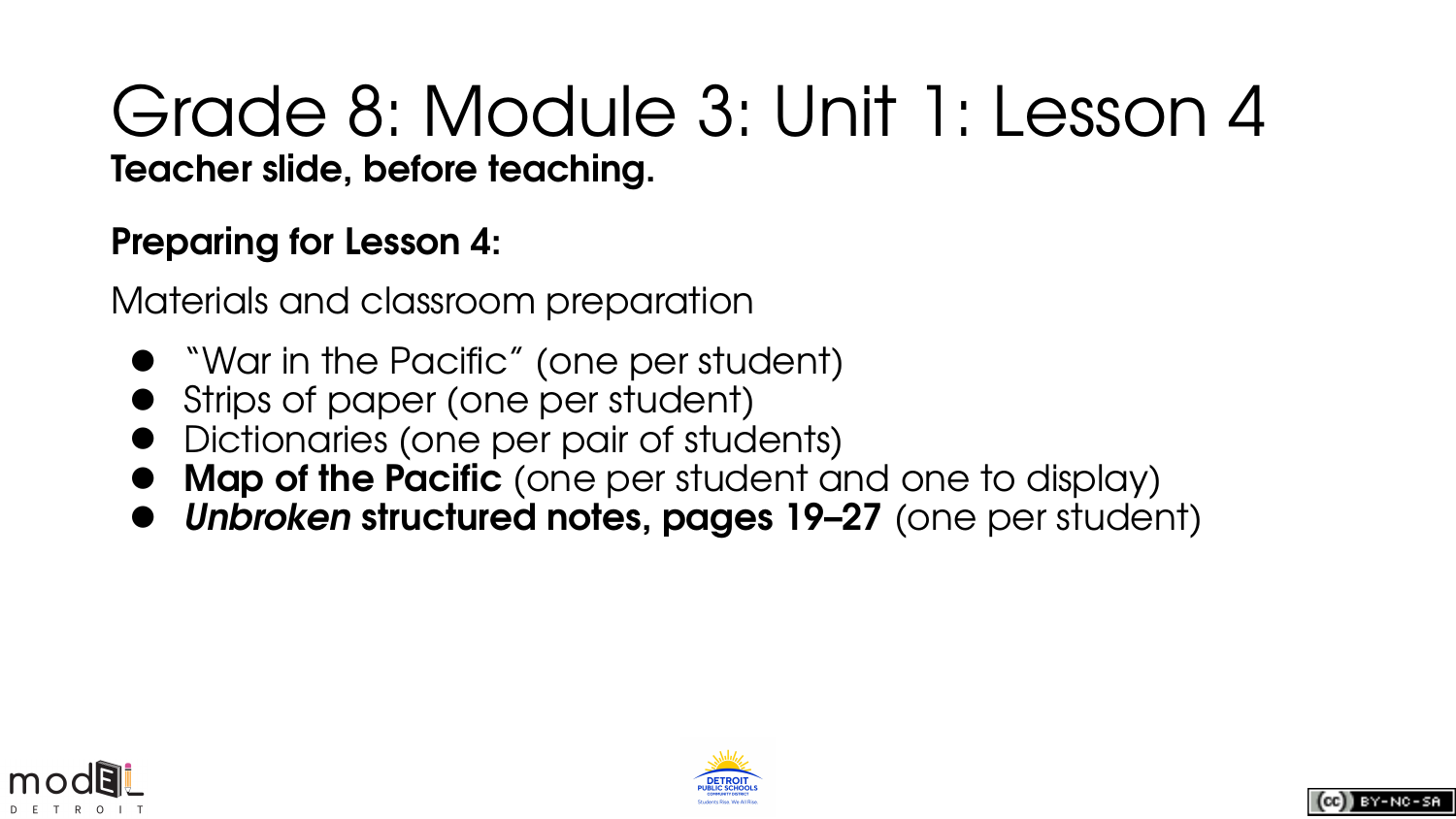

# Grade 8: Module 3: Unit 1: Lesson 4
Teacher slide, before teaching.

Preparing for Lesson 4:
Materials and classroom preparation
“War in the Pacific” (one per student)
Strips of paper (one per student)
Dictionaries (one per pair of students)
Map of the Pacific (one per student and one to display)
Unbroken structured notes, pages 19–27 (one per student)